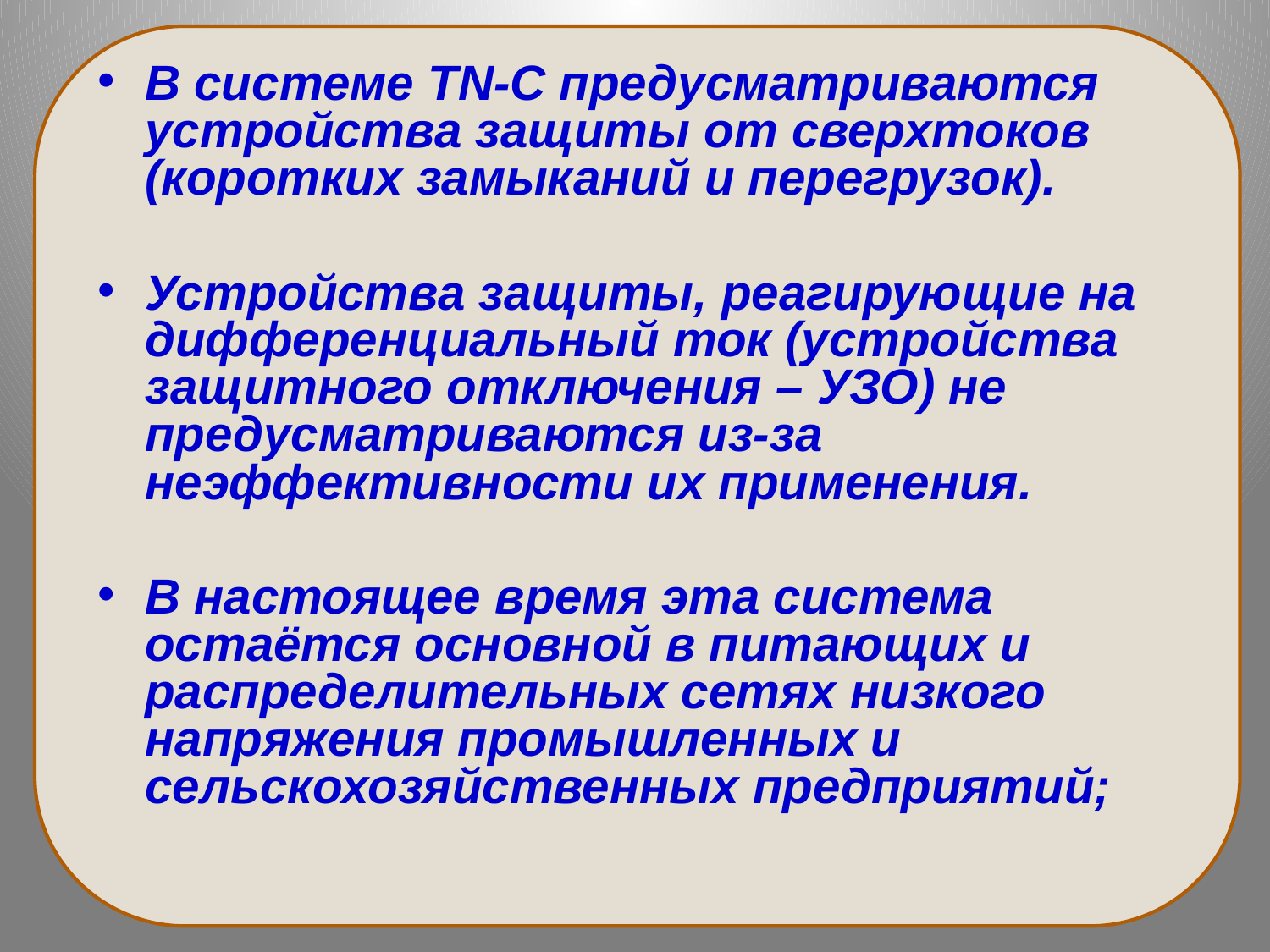

В системе TN-C предусматриваются устройства защиты от сверхтоков (коротких замыканий и перегрузок).

Устройства защиты, реагирующие на дифференциальный ток (устройства защитного отключения – УЗО) не предусматриваются из-за неэффективности их применения.

В настоящее время эта система остаётся основной в питающих и распределительных сетях низкого напряжения промышленных и сельскохозяйственных предприятий;